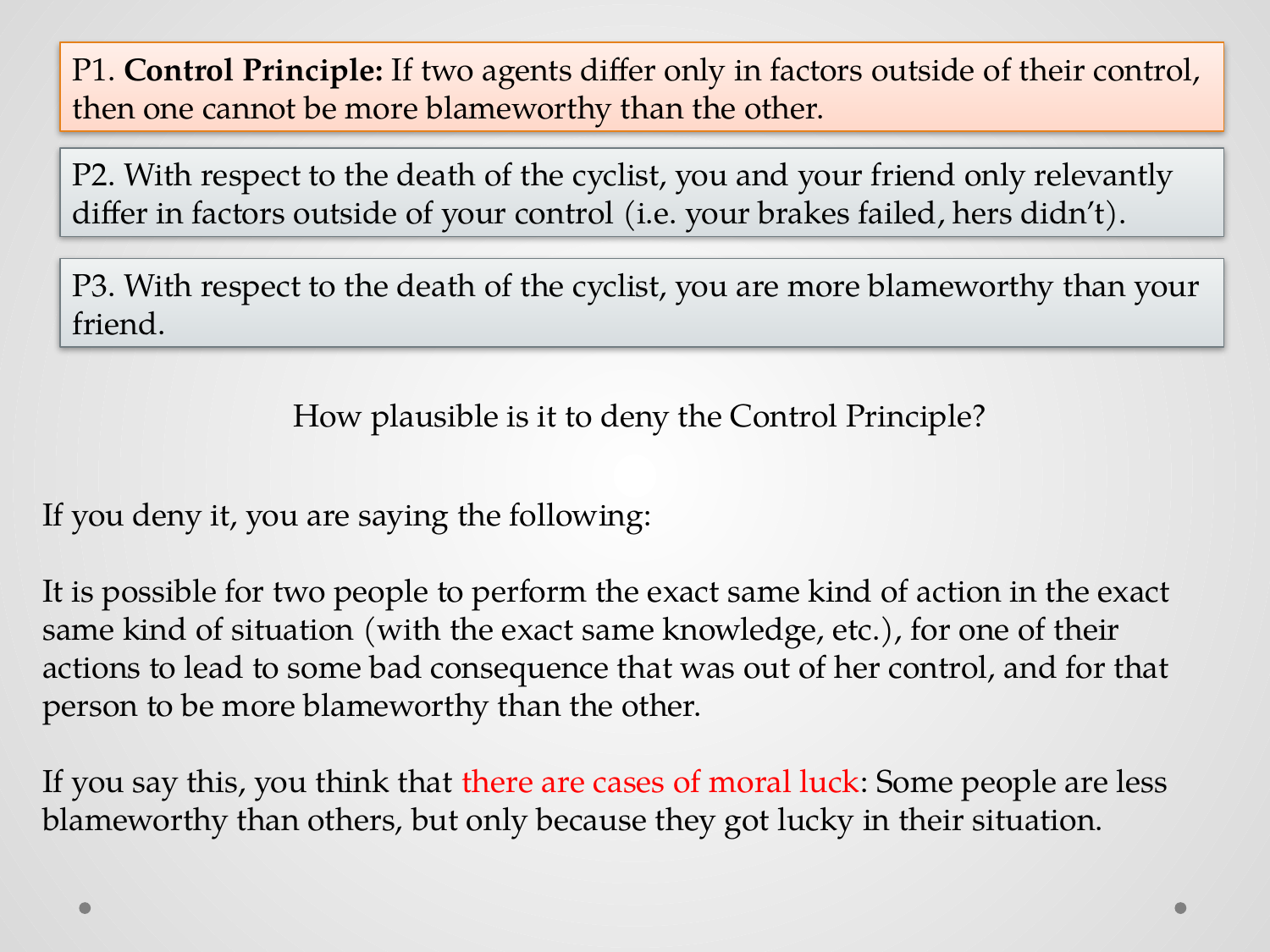

P1. Control Principle: If two agents differ only in factors outside of their control, then one cannot be more blameworthy than the other.
P2. With respect to the death of the cyclist, you and your friend only relevantly differ in factors outside of your control (i.e. your brakes failed, hers didn’t).
P3. With respect to the death of the cyclist, you are more blameworthy than your friend.
How plausible is it to deny the Control Principle?
If you deny it, you are saying the following:

It is possible for two people to perform the exact same kind of action in the exact same kind of situation (with the exact same knowledge, etc.), for one of their actions to lead to some bad consequence that was out of her control, and for that person to be more blameworthy than the other.

If you say this, you think that there are cases of moral luck: Some people are less blameworthy than others, but only because they got lucky in their situation.